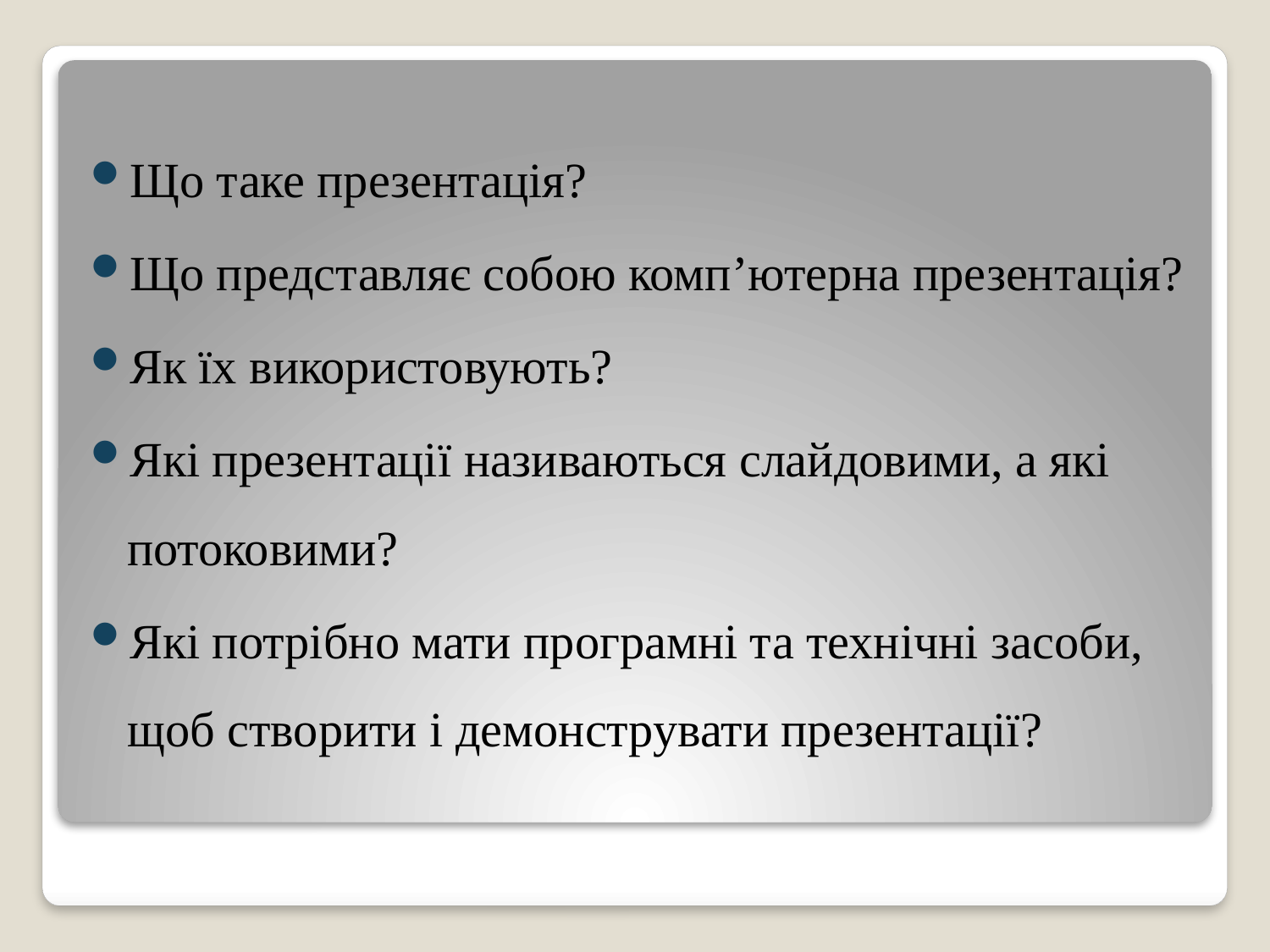

Що таке презентація?
Що представляє собою комп’ютерна презентація?
Як їх використовують?
Які презентації називаються слайдовими, а які потоковими?
Які потрібно мати програмні та технічні засоби, щоб створити і демонструвати презентації?